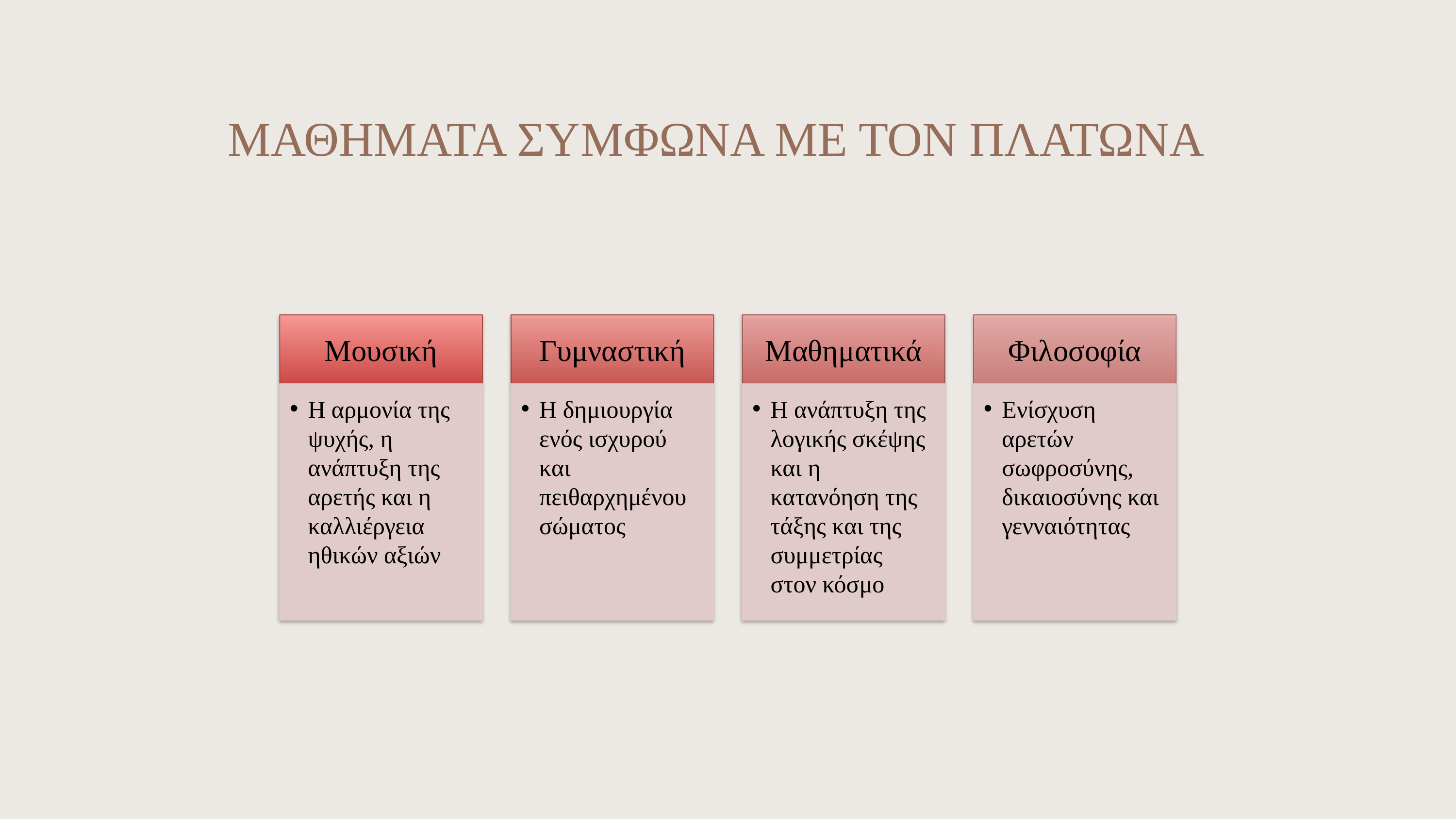

ΜΑΘΗΜΑΤΑ ΣΥΜΦΩΝΑ ΜΕ ΤΟΝ ΠΛΑΤΩΝΑ

Μουσική

Γυμναστική

Μαθηματικά

Φιλοσοφία

Η αρμονία της ψυχής, η ανάπτυξη της αρετής και η καλλιέργεια ηθικών αξιών

Η δημιουργία ενός ισχυρού και πειθαρχημένου σώματος

Η ανάπτυξη της λογικής σκέψης και η κατανόηση της τάξης και της συμμετρίας στον κόσμο

Ενίσχυση αρετών  σωφροσύνης, δικαιοσύνης και γενναιότητας